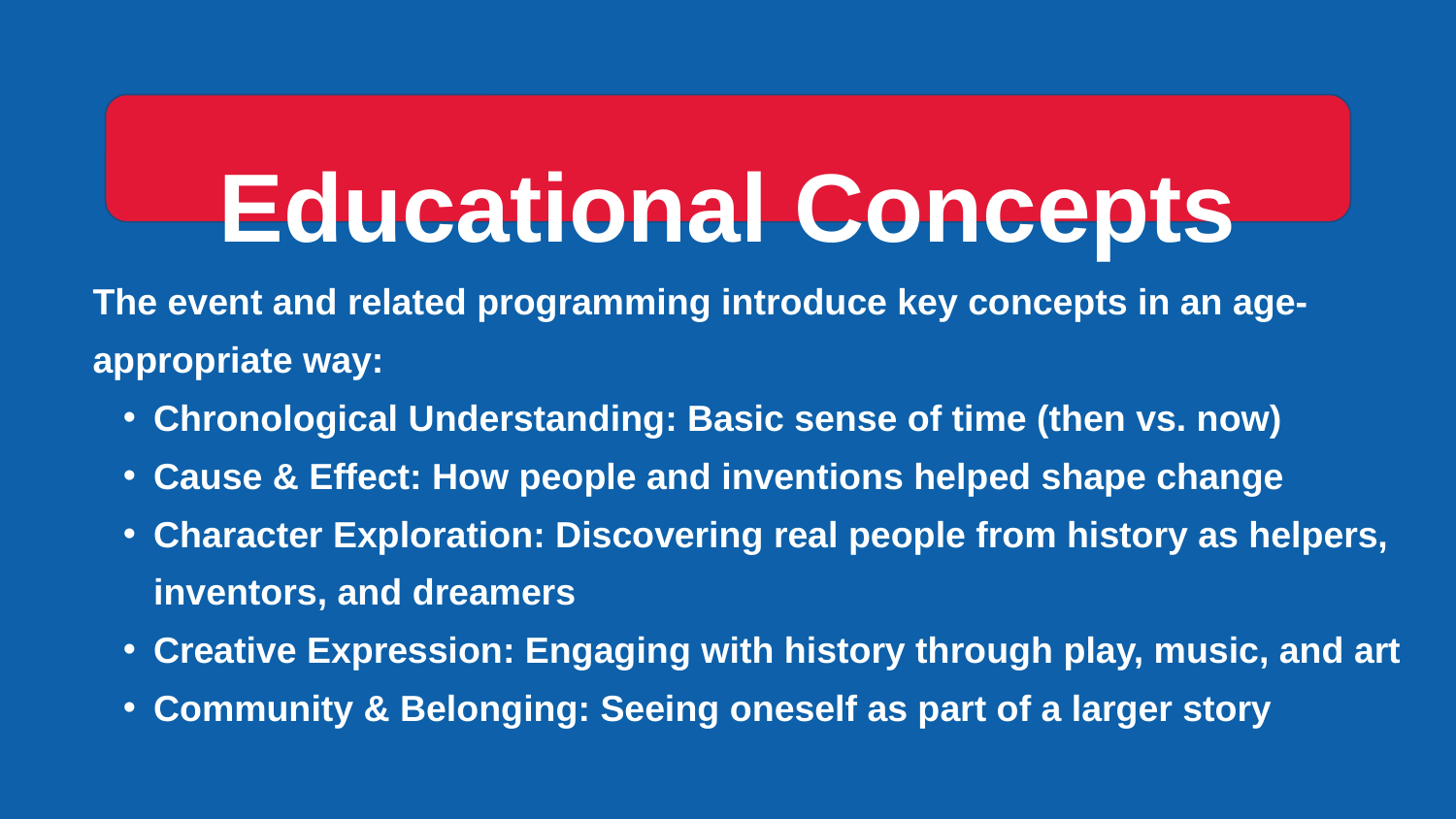

Educational Concepts
The event and related programming introduce key concepts in an age-appropriate way:
Chronological Understanding: Basic sense of time (then vs. now)
Cause & Effect: How people and inventions helped shape change
Character Exploration: Discovering real people from history as helpers, inventors, and dreamers
Creative Expression: Engaging with history through play, music, and art
Community & Belonging: Seeing oneself as part of a larger story